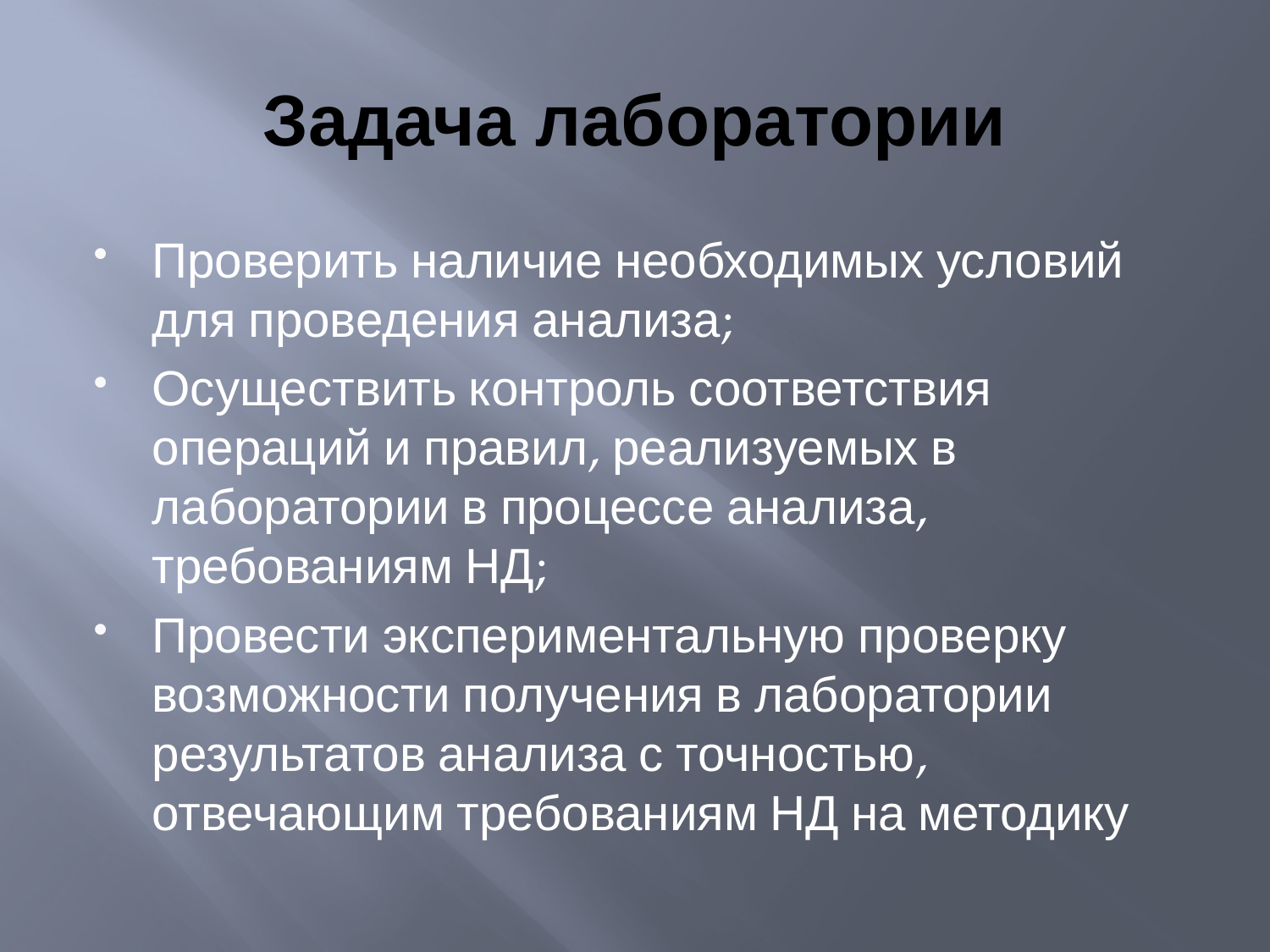

# Задача лаборатории
Проверить наличие необходимых условий для проведения анализа;
Осуществить контроль соответствия операций и правил, реализуемых в лаборатории в процессе анализа, требованиям НД;
Провести экспериментальную проверку возможности получения в лаборатории результатов анализа с точностью, отвечающим требованиям НД на методику